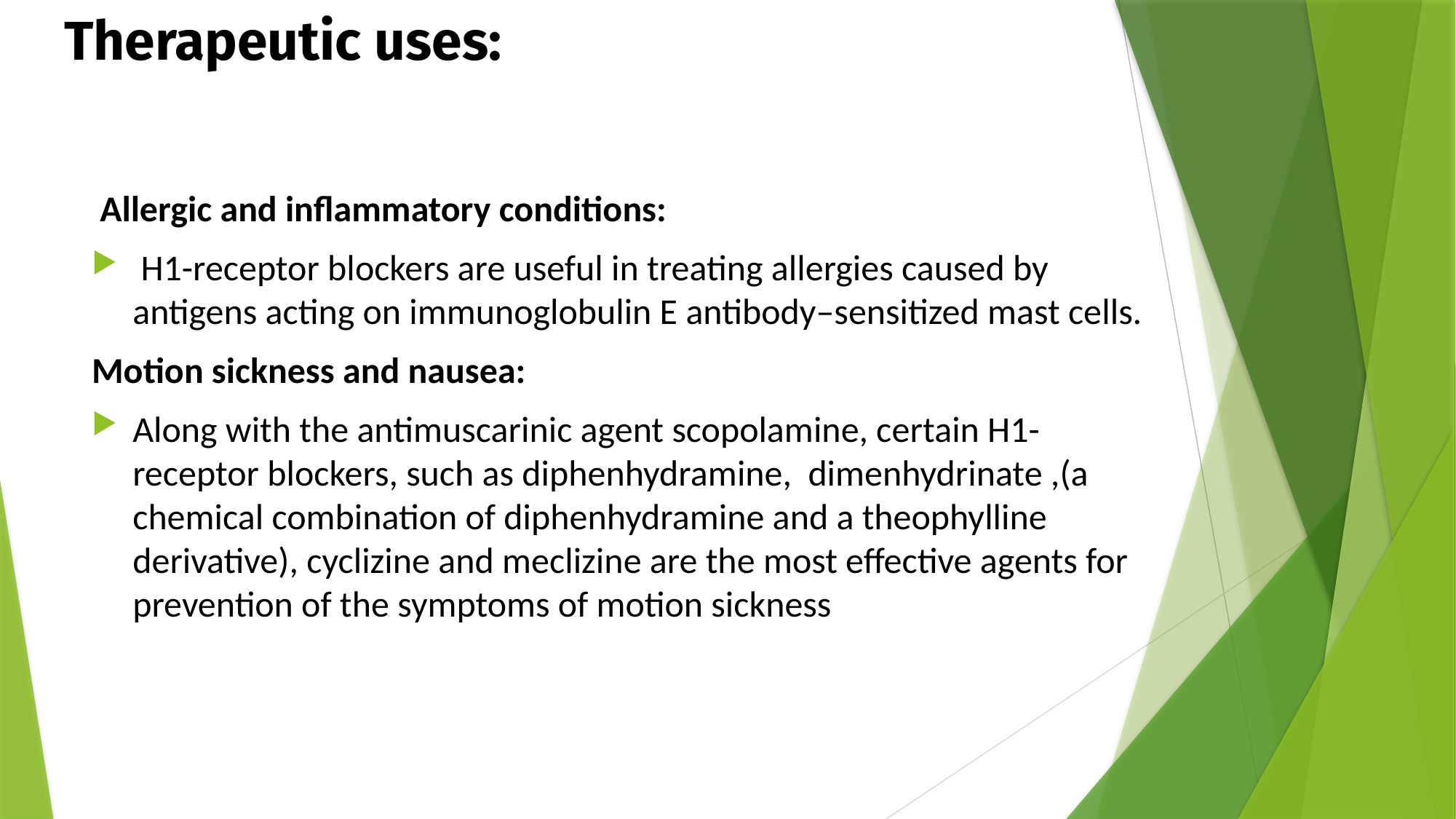

# Therapeutic uses:
 Allergic and inflammatory conditions:
 H1-receptor blockers are useful in treating allergies caused by antigens acting on immunoglobulin E antibody–sensitized mast cells.
Motion sickness and nausea:
Along with the antimuscarinic agent scopolamine, certain H1-receptor blockers, such as diphenhydramine,  dimenhydrinate ,(a chemical combination of diphenhydramine and a theophylline derivative), cyclizine and meclizine are the most effective agents for prevention of the symptoms of motion sickness